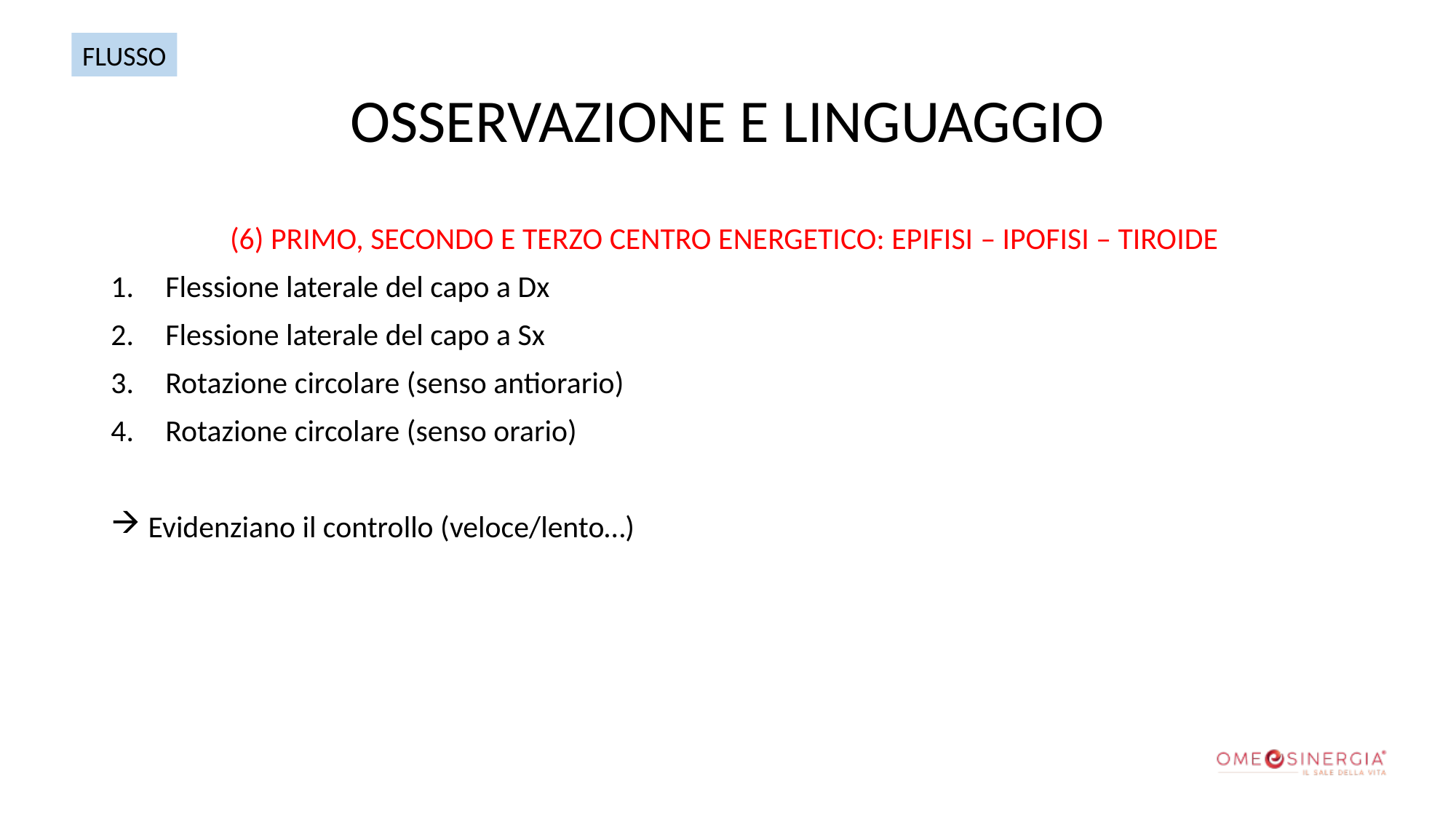

FLUSSO
# OSSERVAZIONE E LINGUAGGIO
(6) PRIMO, SECONDO E TERZO CENTRO ENERGETICO: EPIFISI – IPOFISI – TIROIDE
Flessione laterale del capo a Dx
Flessione laterale del capo a Sx
Rotazione circolare (senso antiorario)
Rotazione circolare (senso orario)

 Evidenziano il controllo (veloce/lento…)